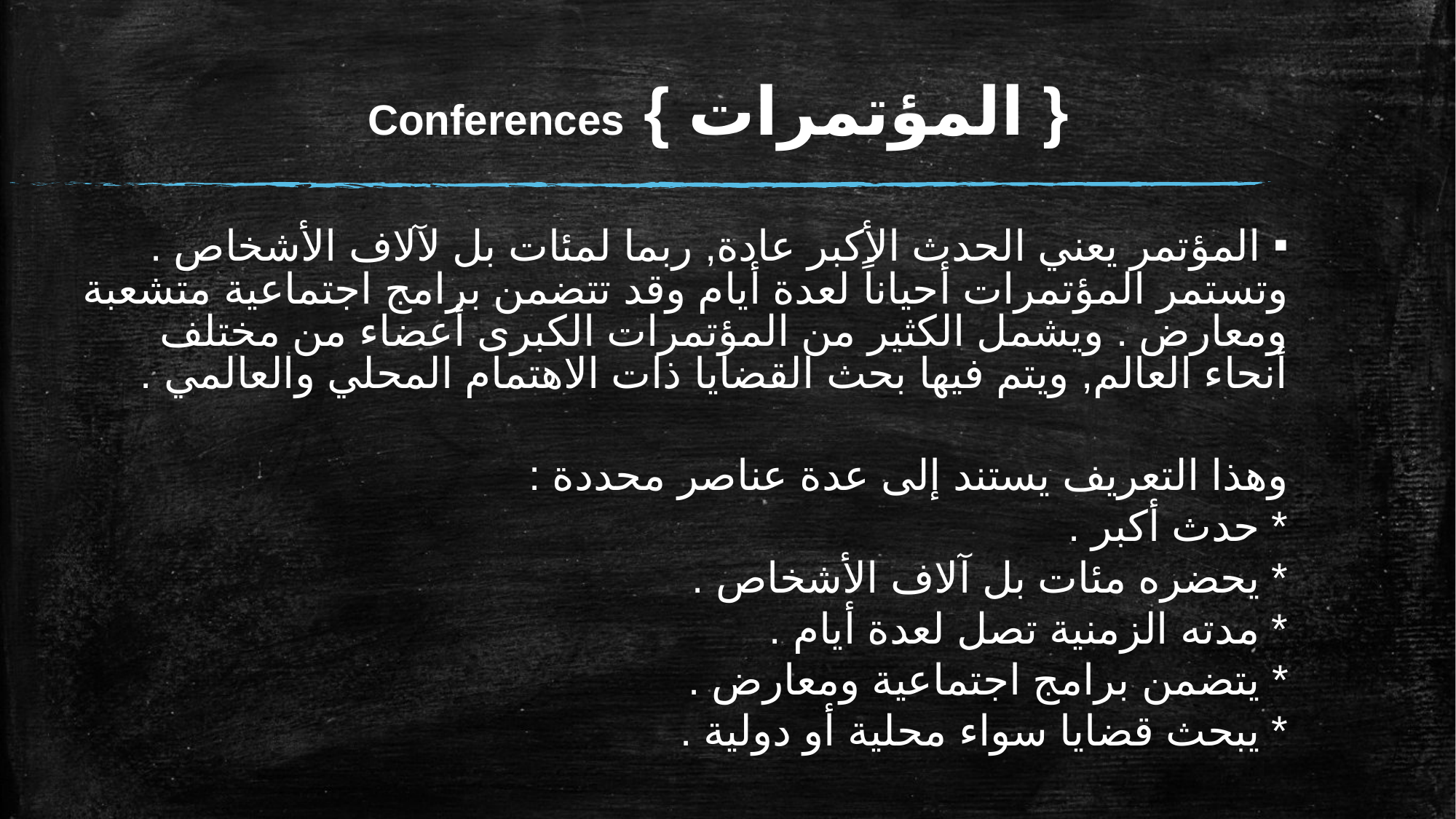

# { المؤتمرات } Conferences
 المؤتمر يعني الحدث الأكبر عادة, ربما لمئات بل لآلاف الأشخاص . وتستمر المؤتمرات أحياناً لعدة أيام وقد تتضمن برامج اجتماعية متشعبة ومعارض . ويشمل الكثير من المؤتمرات الكبرى أعضاء من مختلف أنحاء العالم, ويتم فيها بحث القضايا ذات الاهتمام المحلي والعالمي .

وهذا التعريف يستند إلى عدة عناصر محددة :
* حدث أكبر .
* يحضره مئات بل آلاف الأشخاص .
* مدته الزمنية تصل لعدة أيام .
* يتضمن برامج اجتماعية ومعارض .
* يبحث قضايا سواء محلية أو دولية .